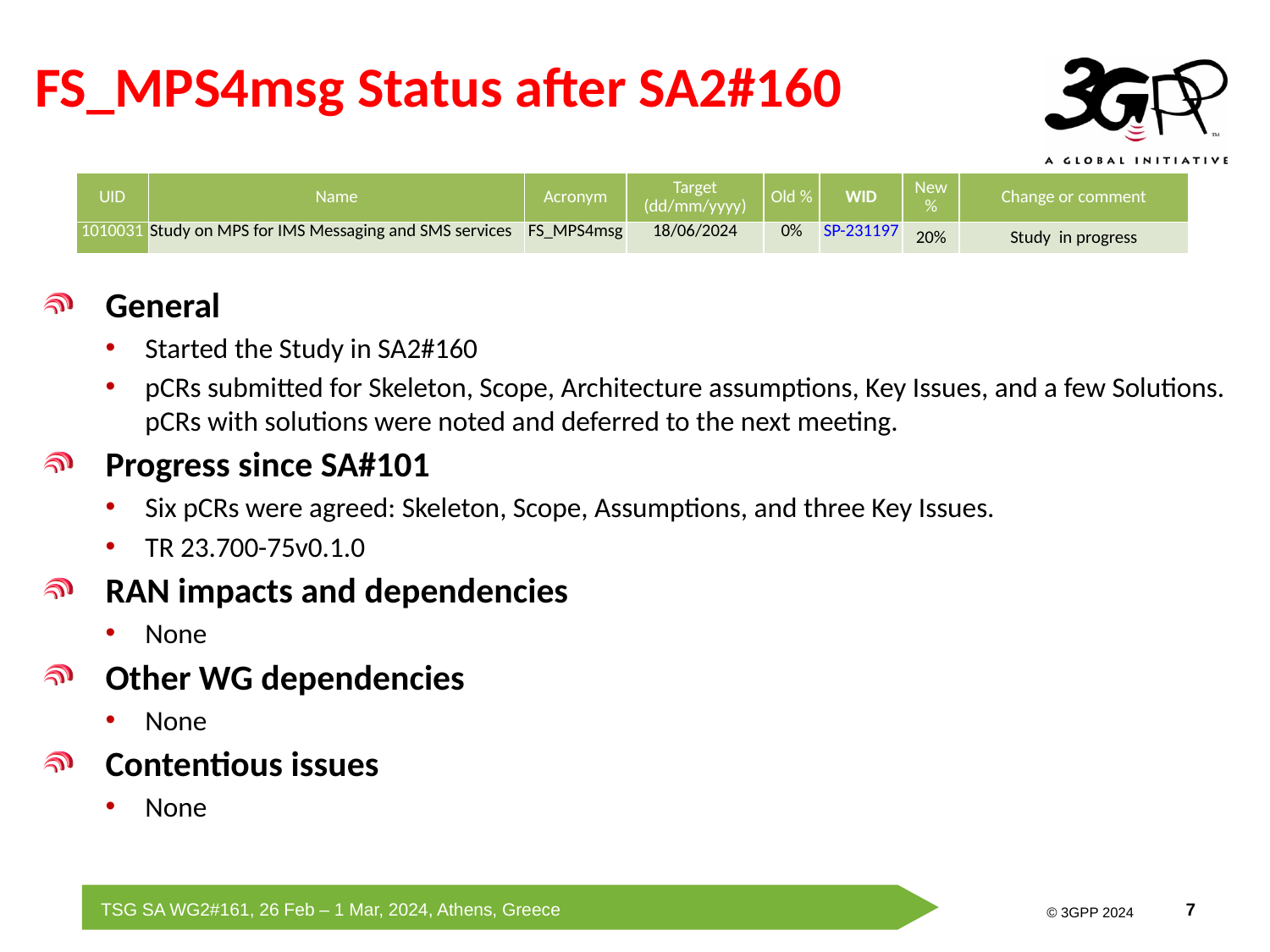

# FS_MPS4msg Status after SA2#160
| UID | Name | Acronym | Target (dd/mm/yyyy) | Old % | WID | New % | Change or comment |
| --- | --- | --- | --- | --- | --- | --- | --- |
| 1010031 | Study on MPS for IMS Messaging and SMS services | FS\_MPS4msg | 18/06/2024 | 0% | SP-231197 | 20% | Study in progress |
General
Started the Study in SA2#160
pCRs submitted for Skeleton, Scope, Architecture assumptions, Key Issues, and a few Solutions.  pCRs with solutions were noted and deferred to the next meeting.
Progress since SA#101
Six pCRs were agreed: Skeleton, Scope, Assumptions, and three Key Issues.
TR 23.700-75v0.1.0
RAN impacts and dependencies
None
Other WG dependencies
None
Contentious issues
None